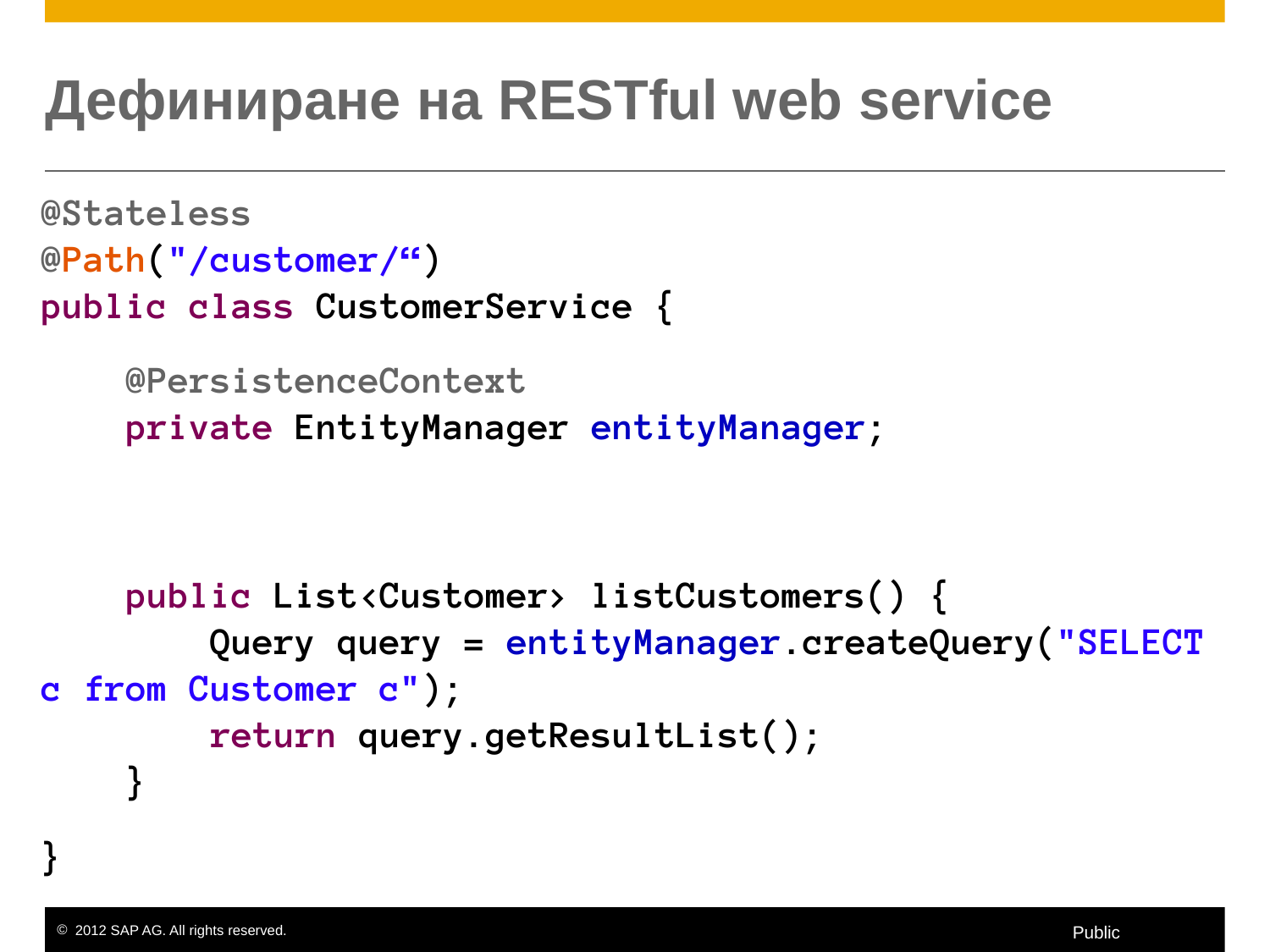

# Дефиниране на RESTful web service
@Stateless
@Path("/customer/“)
public class CustomerService {
    @PersistenceContext
    private EntityManager entityManager;
    public List<Customer> listCustomers() {
        Query query = entityManager.createQuery("SELECT c from Customer c");
        return query.getResultList();
    }
}